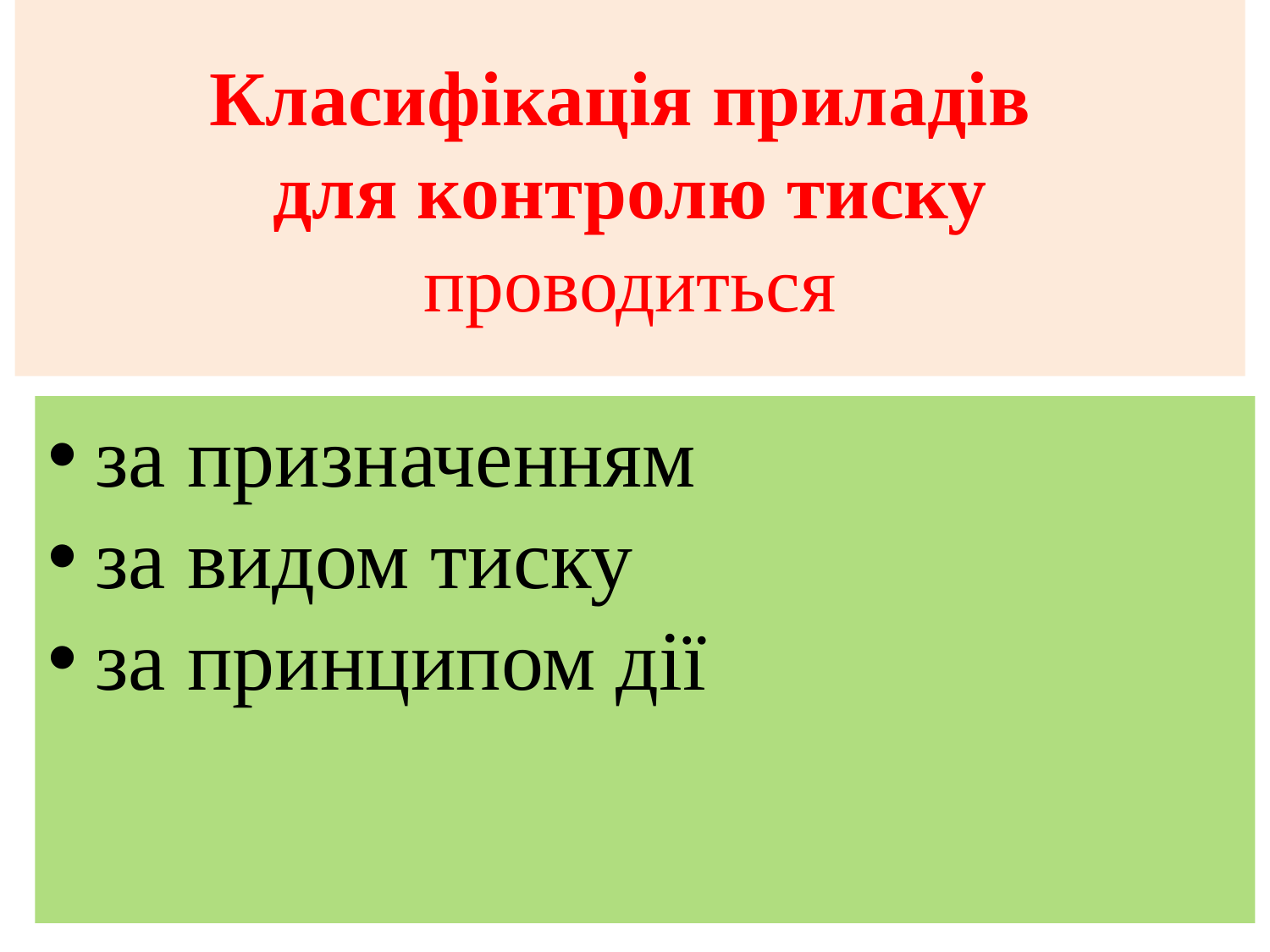

# Класифікація приладів для контролю тиску проводиться
за призначенням
за видом тиску
за принципом дії